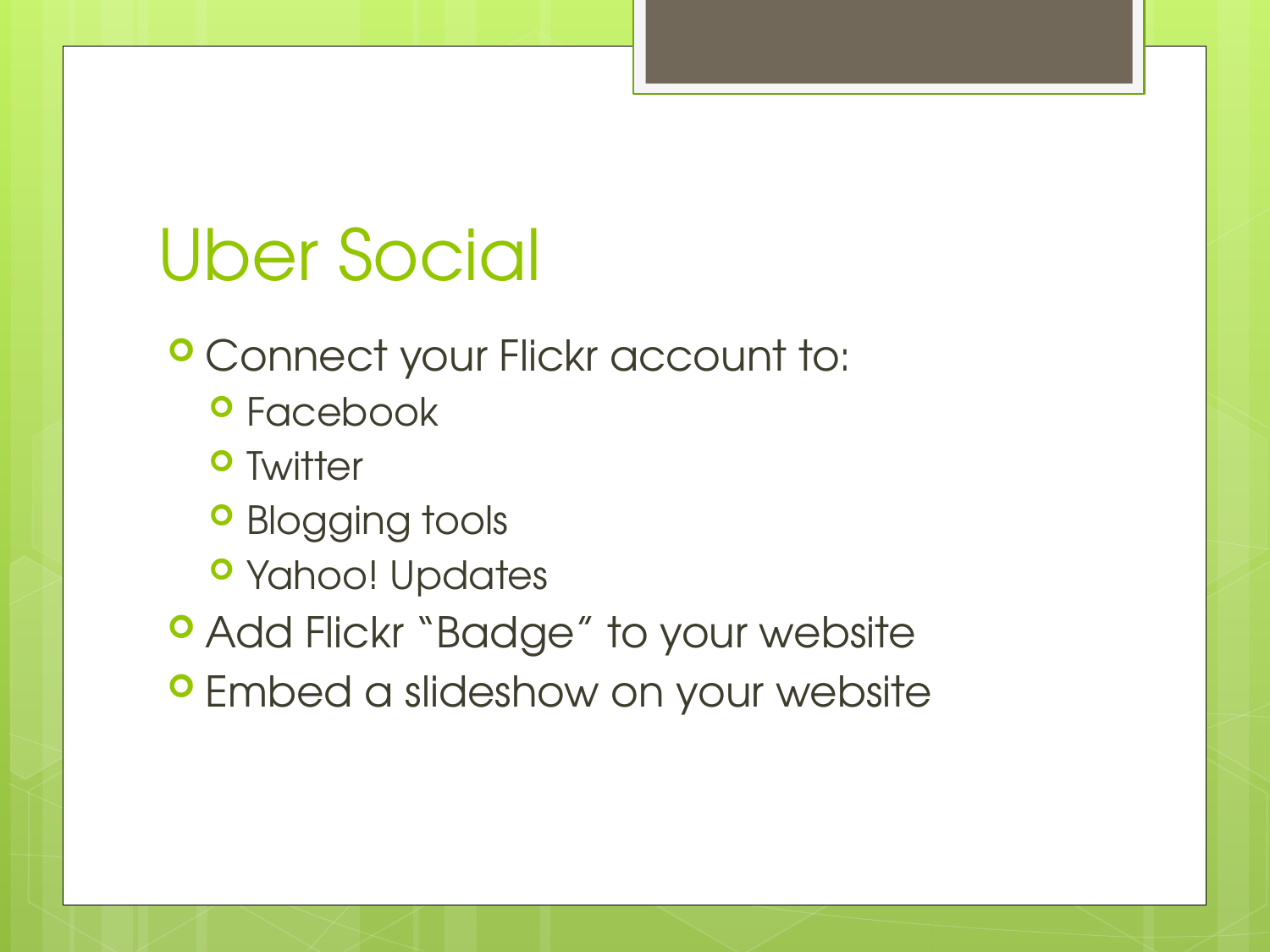

# Uber Social
Connect your Flickr account to:
Facebook
Twitter
Blogging tools
Yahoo! Updates
Add Flickr “Badge” to your website
Embed a slideshow on your website